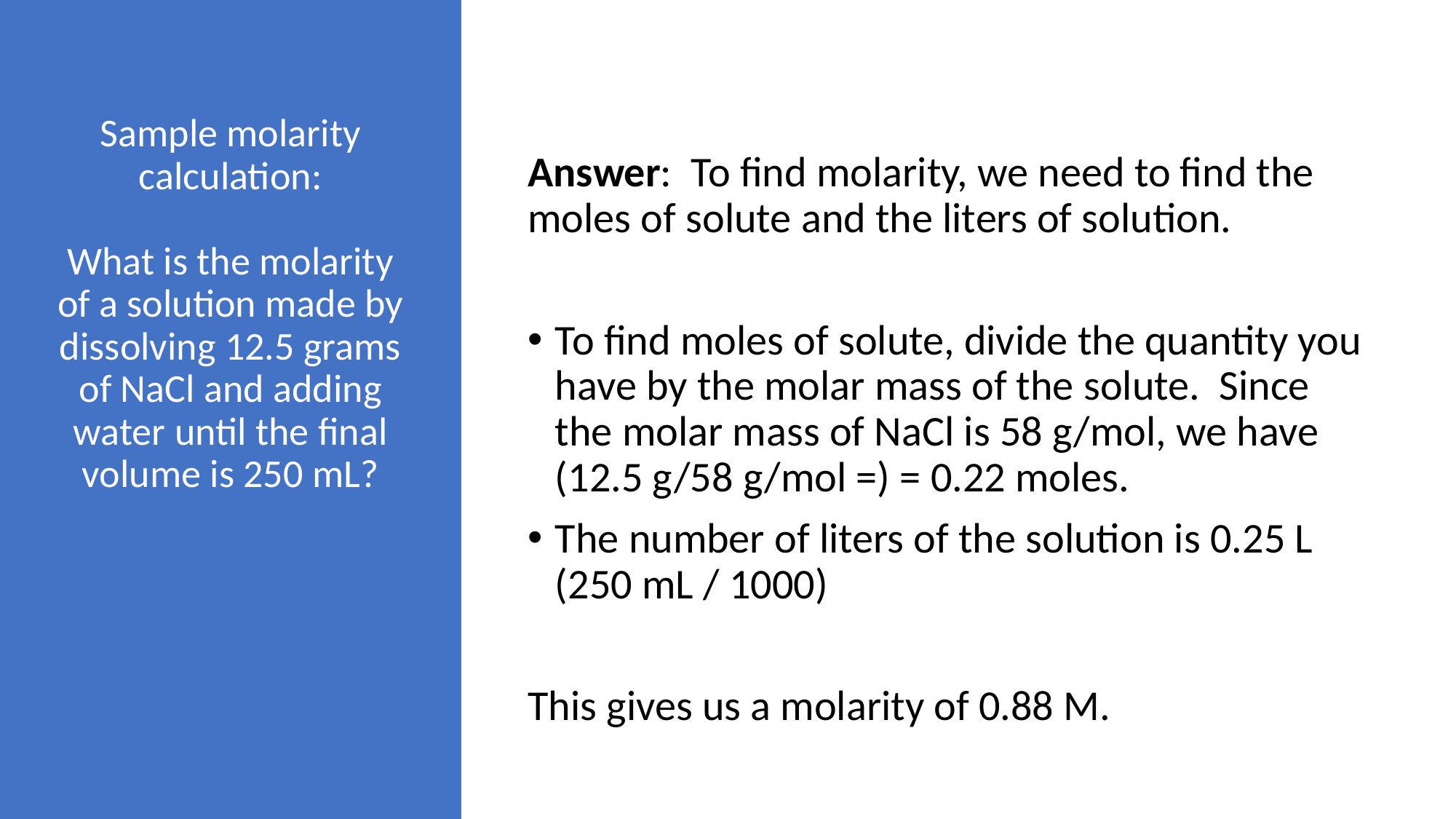

Answer:  To find molarity, we need to find the moles of solute and the liters of solution.

To find moles of solute, divide the quantity you have by the molar mass of the solute.  Since the molar mass of NaCl is 58 g/mol, we have (12.5 g/58 g/mol =) = 0.22 moles.
The number of liters of the solution is 0.25 L (250 mL / 1000)

This gives us a molarity of 0.88 M.
# Sample molarity calculation: What is the molarity of a solution made by dissolving 12.5 grams of NaCl and adding water until the final volume is 250 mL?